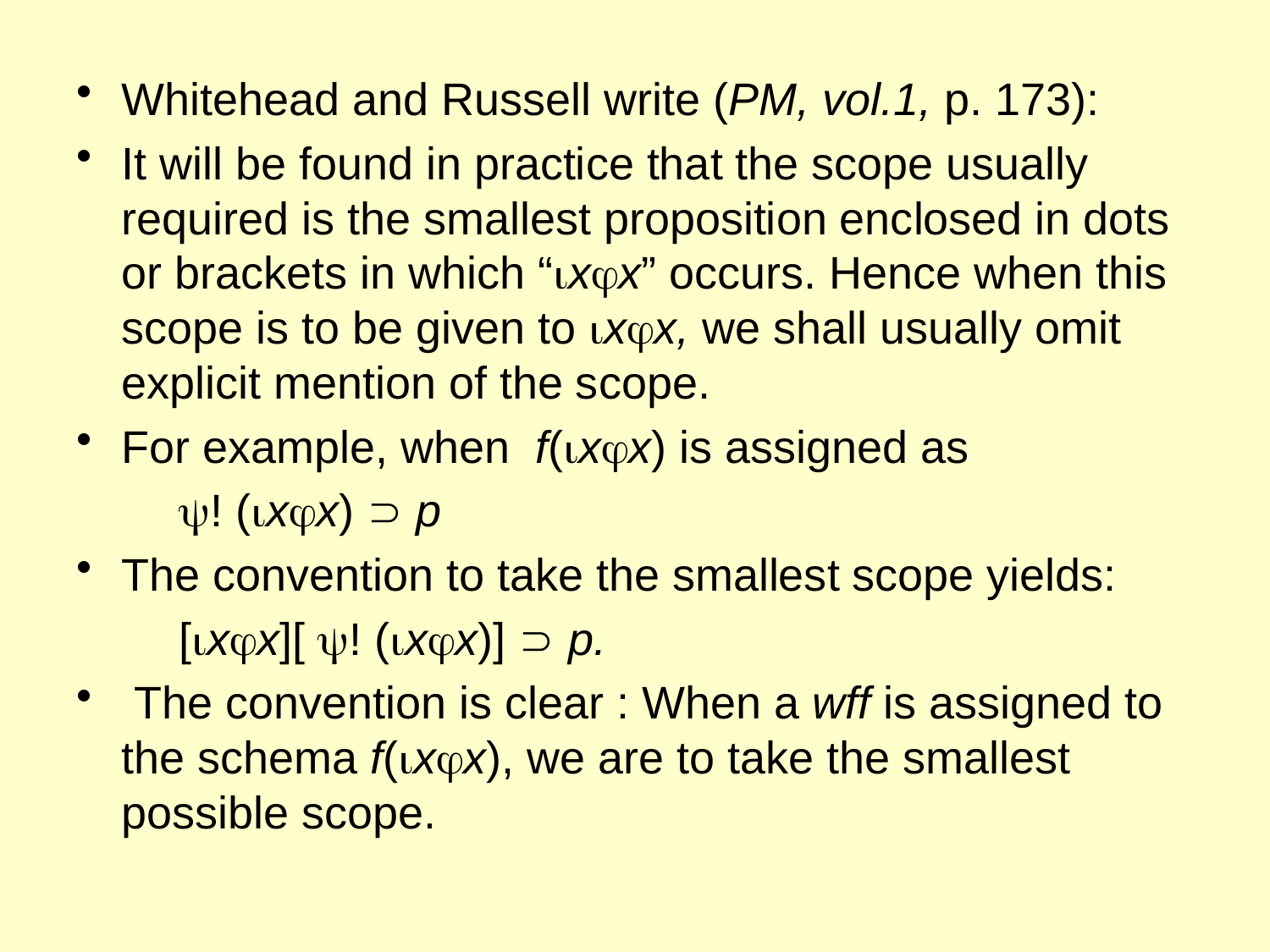

Whitehead and Russell write (PM, vol.1, p. 173):
It will be found in practice that the scope usually required is the smallest proposition enclosed in dots or brackets in which “ιxϕx” occurs. Hence when this scope is to be given to ιxϕx, we shall usually omit explicit mention of the scope.
For example, when  f(ιxϕx) is assigned as
	ψ! (ιxϕx) ⊃ p
The convention to take the smallest scope yields:
	[ιxϕx][ ψ! (ιxϕx)] ⊃ p.
 The convention is clear : When a wff is assigned to the schema f(ιxϕx), we are to take the smallest possible scope.